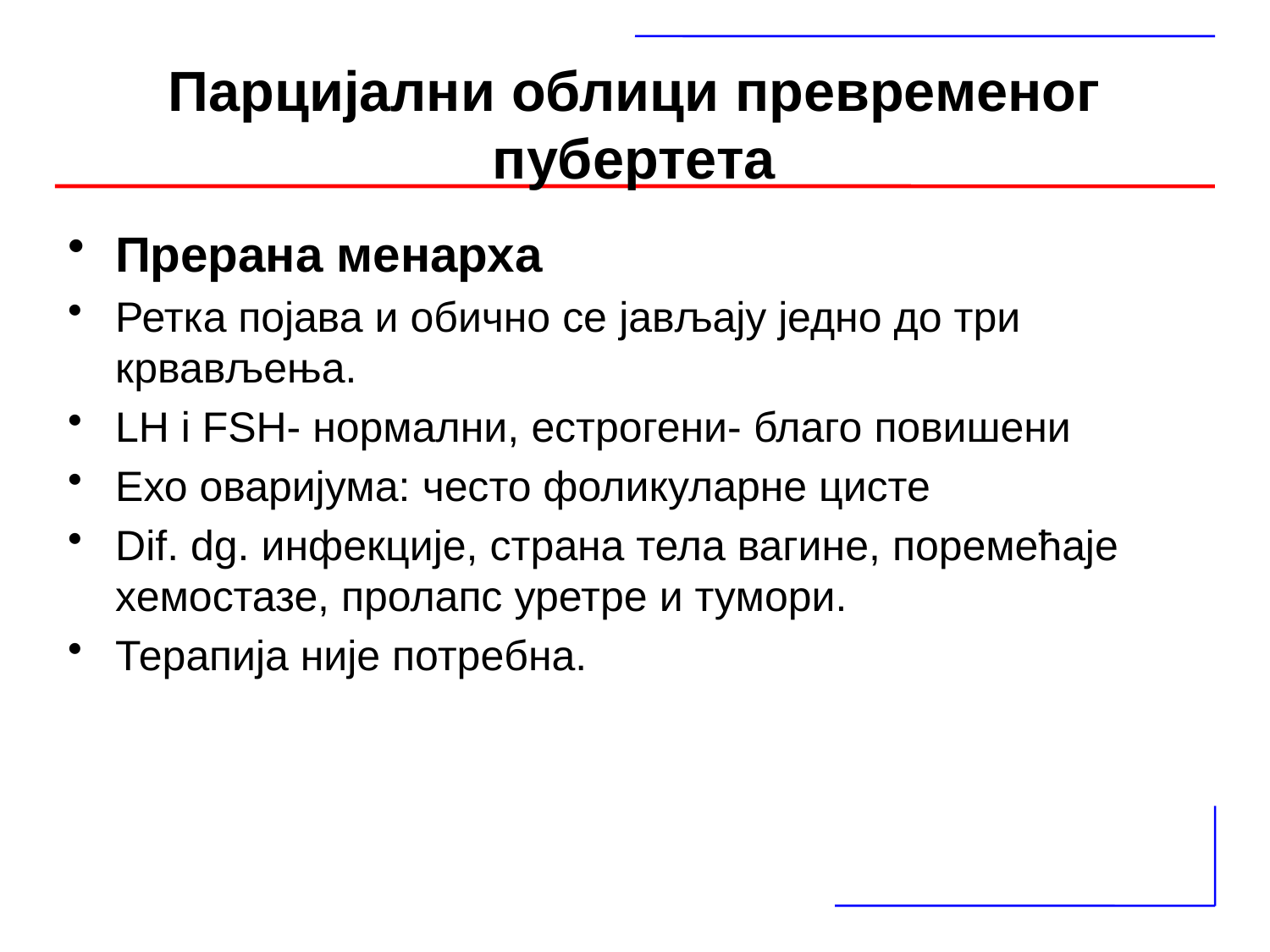

# Парцијални облици превременог пубертета
Прерана менарха
Ретка појава и обично се јављају једно до три крвављења.
LH i FSH- нормални, естрогени- благо повишени
Ехо оваријума: често фоликуларне цисте
Dif. dg. инфекције, страна тела вагине, поремећаје хемостазе, пролапс уретре и тумори.
Терапија није потрeбна.